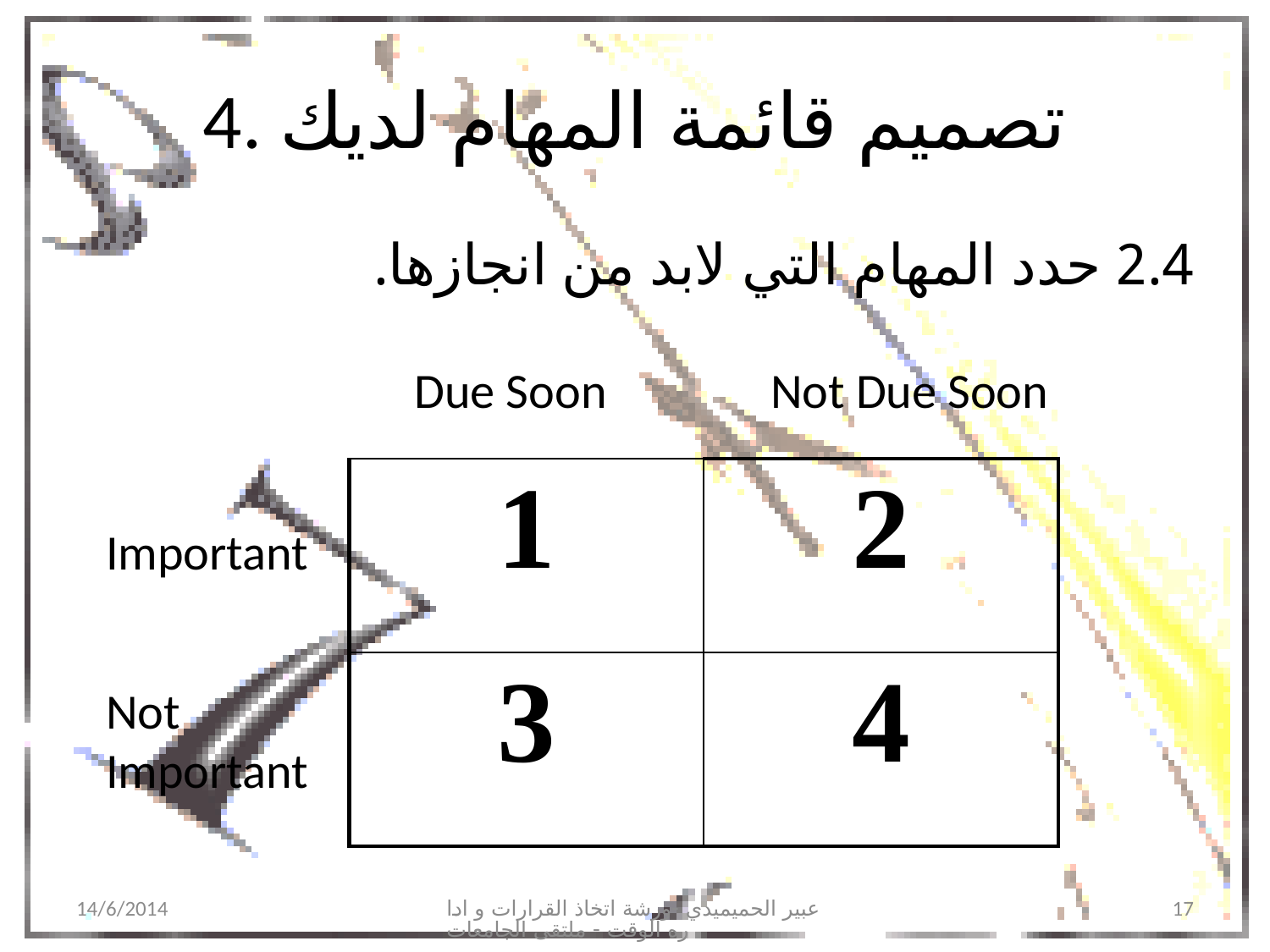

# 4. تصميم قائمة المهام لديك
2.4 حدد المهام التي لابد من انجازها.

Due Soon
Not Due Soon
| 1 | 2 |
| --- | --- |
| 3 | 4 |
Important
Not
Important
14/6/2014
عبير الحميميدي -ورشة اتخاذ القرارات و اداره الوقت - ملتقى الجامعات
17